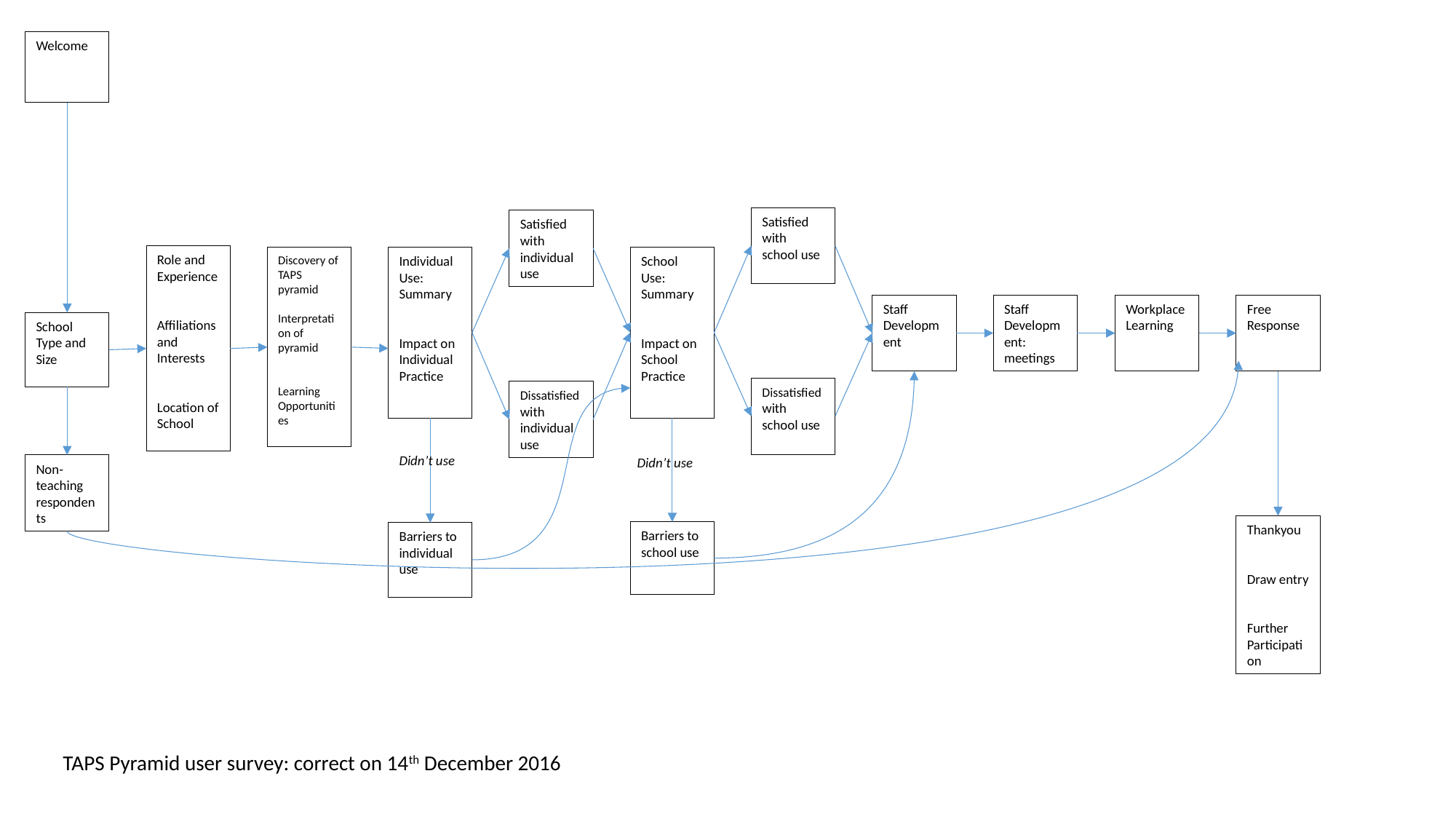

Welcome

Satisfied with school use

Satisfied with individual use
Role and Experience

Affiliations and Interests

Location of School

Individual Use:
Summary

Impact on
Individual Practice

School Use:
Summary

Impact on School Practice

Discovery of TAPS pyramid

Interpretation of pyramid

Learning Opportunities

Free Response

Workplace Learning

Staff Development

Staff Development: meetings
School Type and Size

Dissatisfied with  school use

Dissatisfied with individual use
Didn’t use
Didn’t use
Non-teaching respondents
Thankyou

Draw entry

Further Participation
Barriers to school use

Barriers to individual use

TAPS Pyramid user survey: correct on 14th December 2016